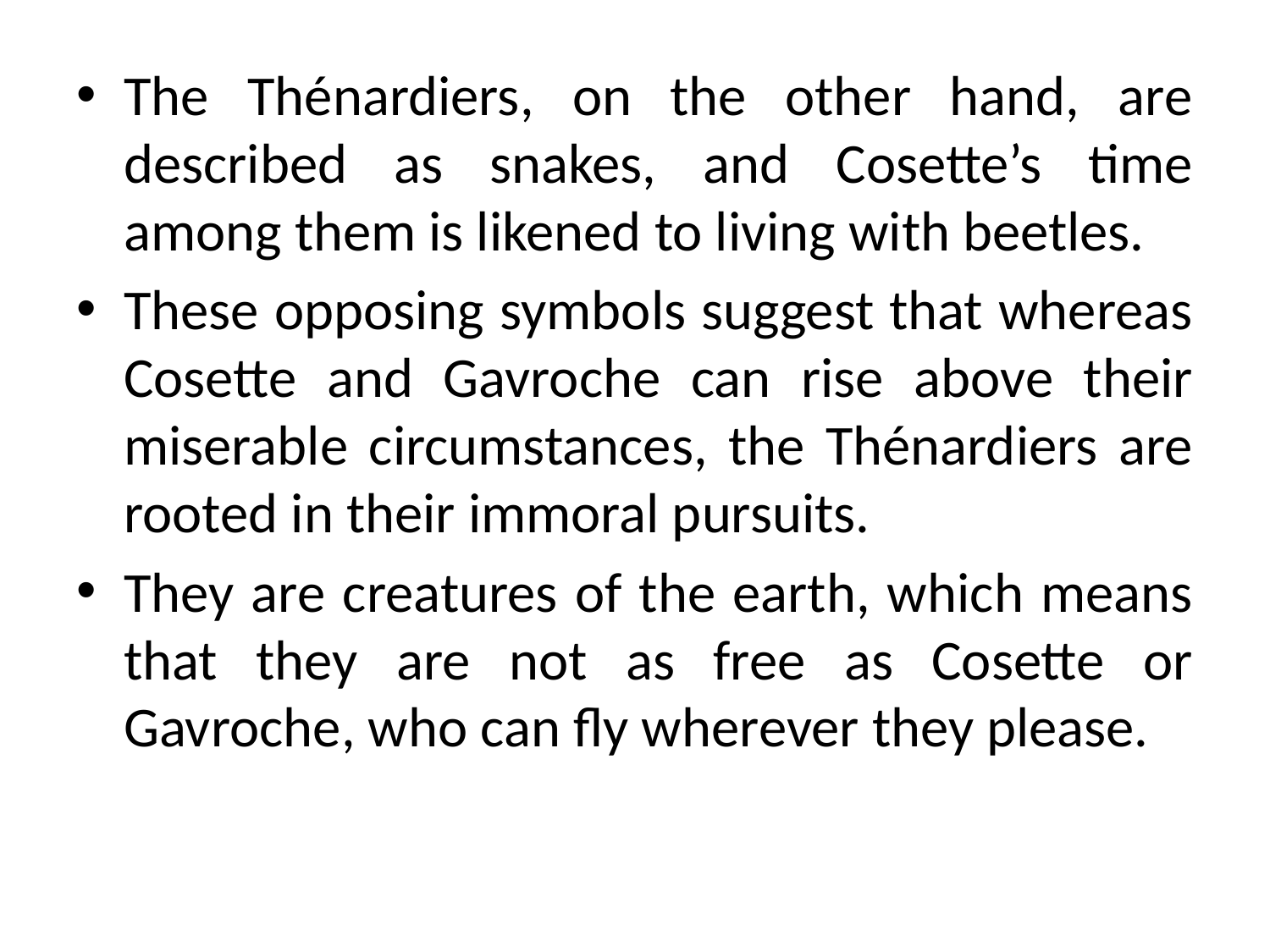

The Thénardiers, on the other hand, are described as snakes, and Cosette’s time among them is likened to living with beetles.
These opposing symbols suggest that whereas Cosette and Gavroche can rise above their miserable circumstances, the Thénardiers are rooted in their immoral pursuits.
They are creatures of the earth, which means that they are not as free as Cosette or Gavroche, who can fly wherever they please.